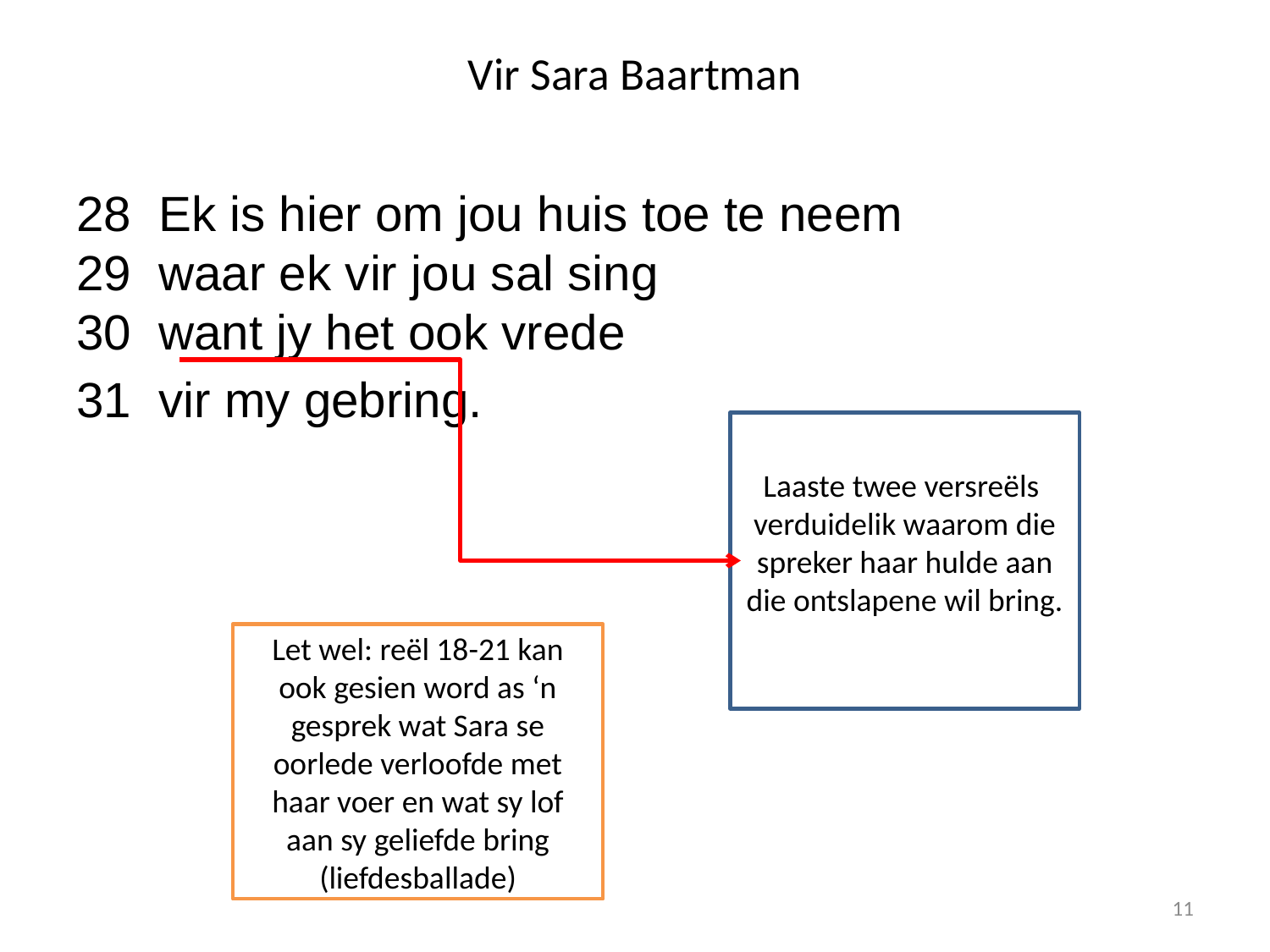

# Vir Sara Baartman

28  Ek is hier om jou huis toe te neem
29  waar ek vir jou sal sing
30  want jy het ook vrede
31  vir my gebring.

Laaste twee versreëls  verduidelik waarom die spreker haar hulde aan die ontslapene wil bring.

Let wel: reël 18-21 kan ook gesien word as ‘n gesprek wat Sara se oorlede verloofde met haar voer en wat sy lof aan sy geliefde bring (liefdesballade)
11